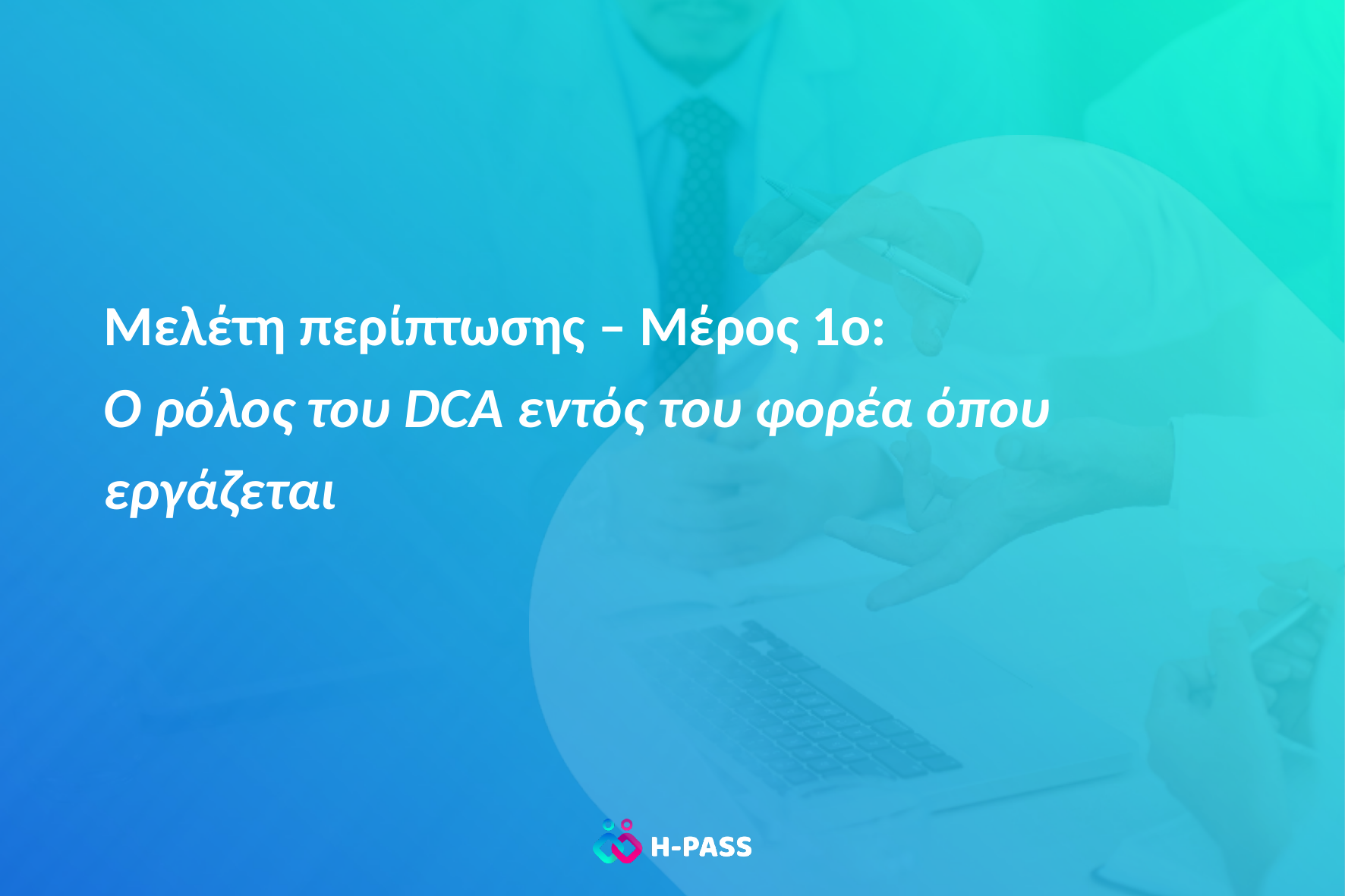

# Μελέτη περίπτωσης – Μέρος 1ο: Ο ρόλος του DCA εντός του φορέα όπου εργάζεται